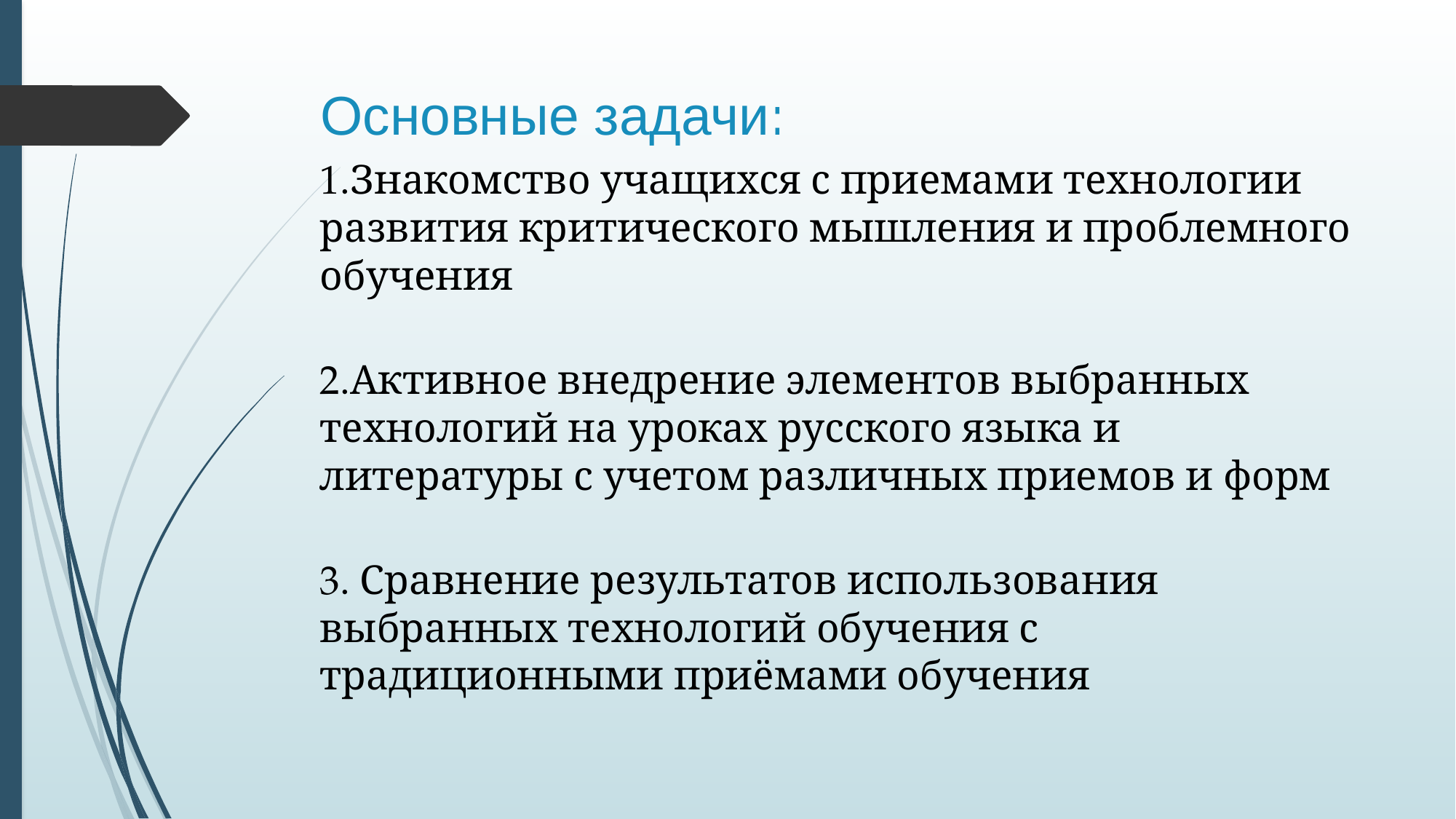

# Основные задачи:
1.Знакомство учащихся с приемами технологии развития критического мышления и проблемного обучения
2.Активное внедрение элементов выбранных технологий на уроках русского языка и литературы с учетом различных приемов и форм
3. Сравнение результатов использования выбранных технологий обучения с традиционными приёмами обучения